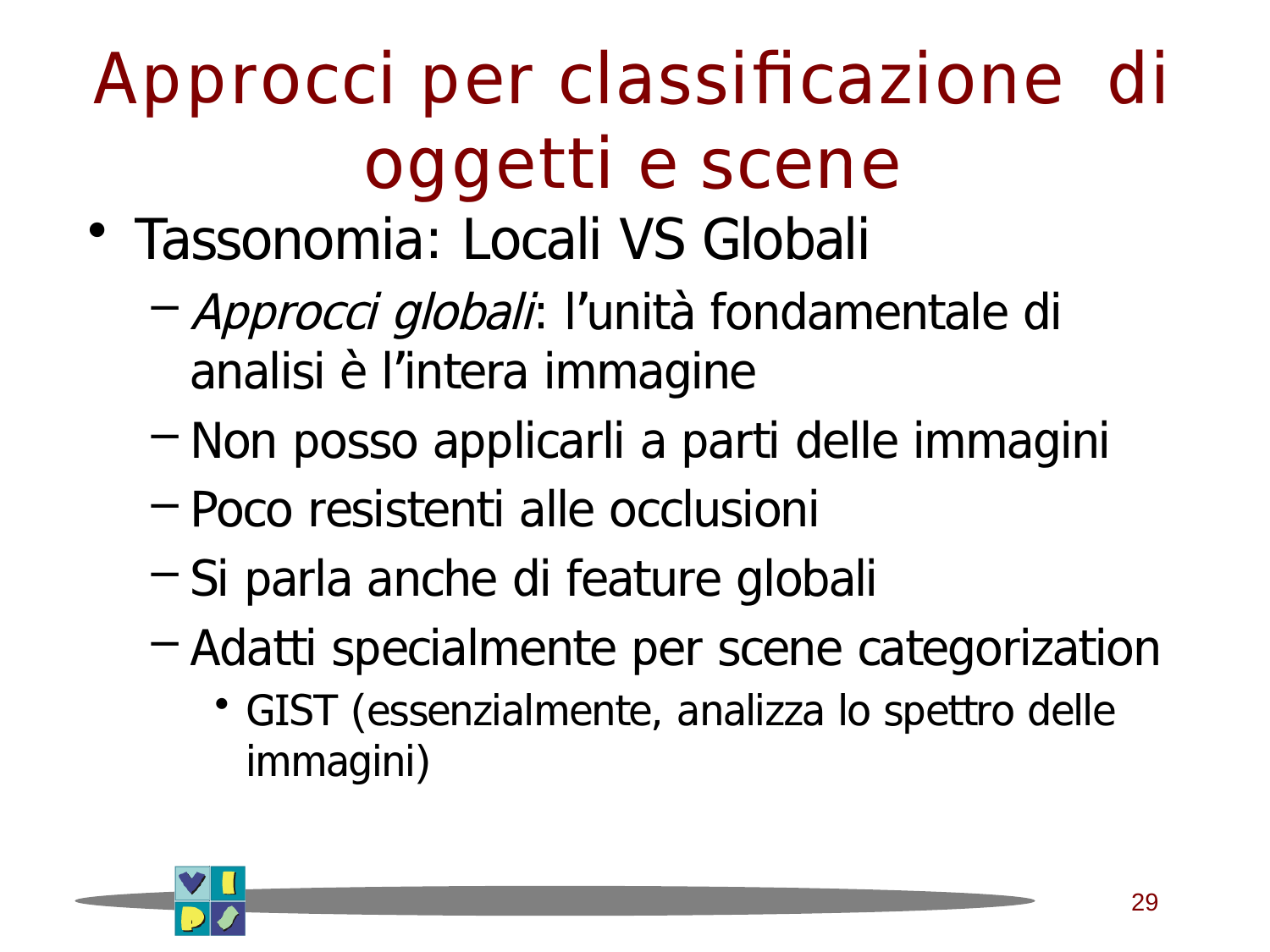

# Approcci per classificazione  di oggetti e scene
Tassonomia: Locali VS Globali
Approcci globali: l’unità fondamentale di analisi è l’intera immagine
Non posso applicarli a parti delle immagini
Poco resistenti alle occlusioni
Si parla anche di feature globali
Adatti specialmente per scene categorization
GIST (essenzialmente, analizza lo spettro delle immagini)

29